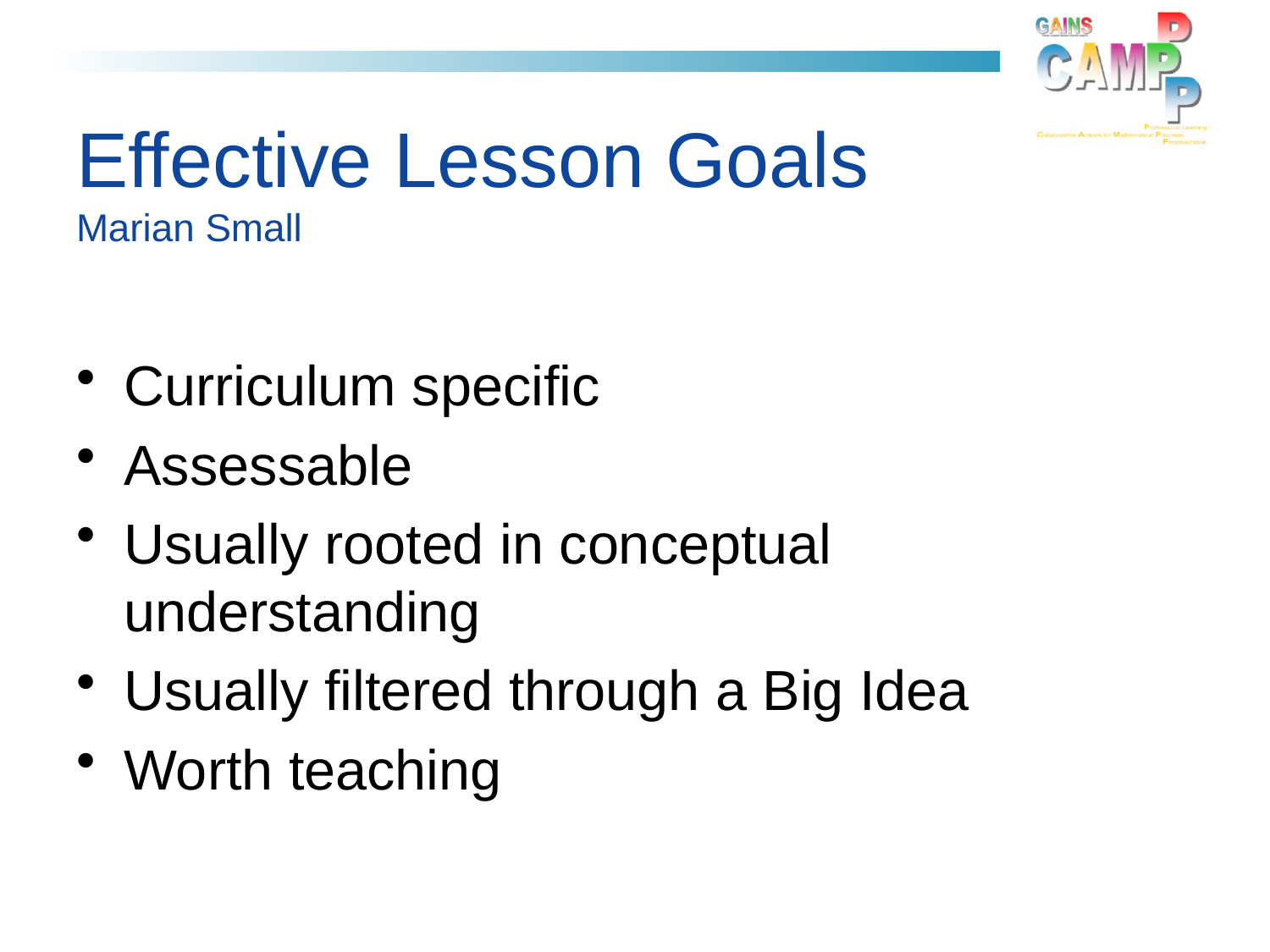

# Effective Lesson Goals Marian Small

Curriculum specific
Assessable
Usually rooted in conceptual understanding
Usually filtered through a Big Idea
Worth teaching